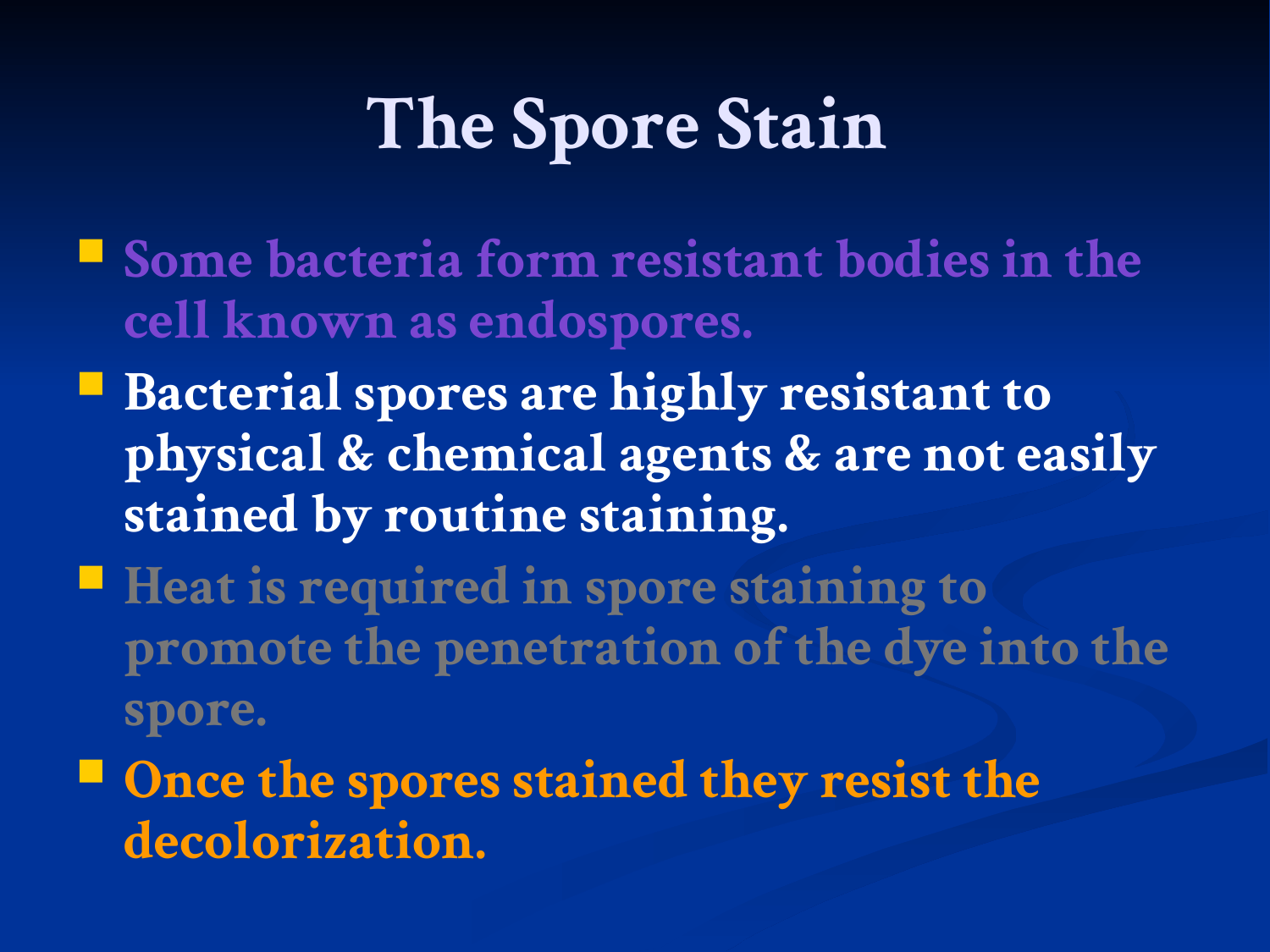

# The Spore Stain
Some bacteria form resistant bodies in the cell known as endospores.
Bacterial spores are highly resistant to physical & chemical agents & are not easily stained by routine staining.
Heat is required in spore staining to promote the penetration of the dye into the spore.
Once the spores stained they resist the decolorization.